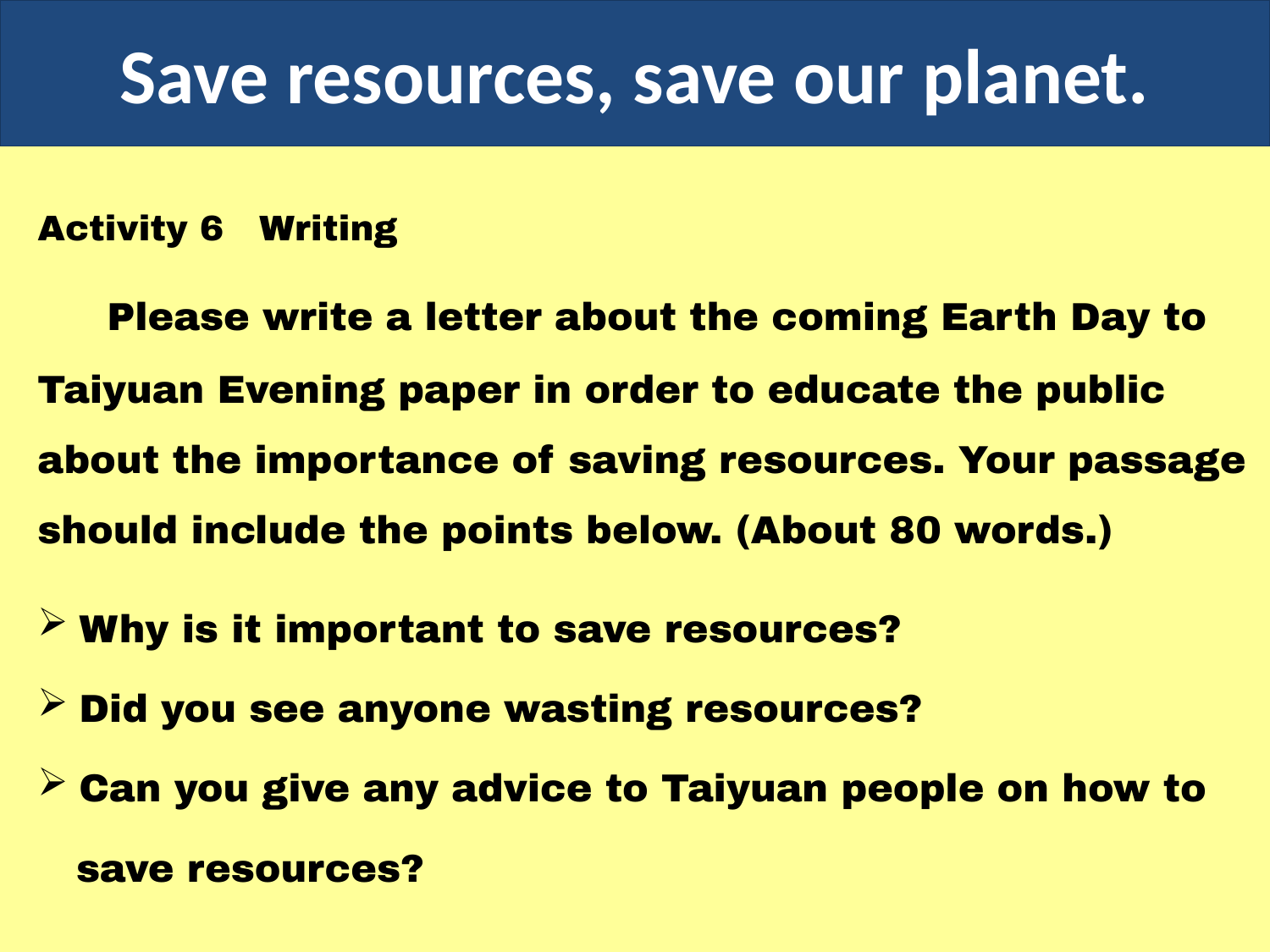

# Save resources, save our planet.

Activity 6   Writing
    Please write a letter about the coming Earth Day to Taiyuan Evening paper in order to educate the public about the importance of saving resources. Your passage should include the points below. (About 80 words.)
 Why is it important to save resources?
 Did you see anyone wasting resources?
 Can you give any advice to Taiyuan people on how to
   save resources?